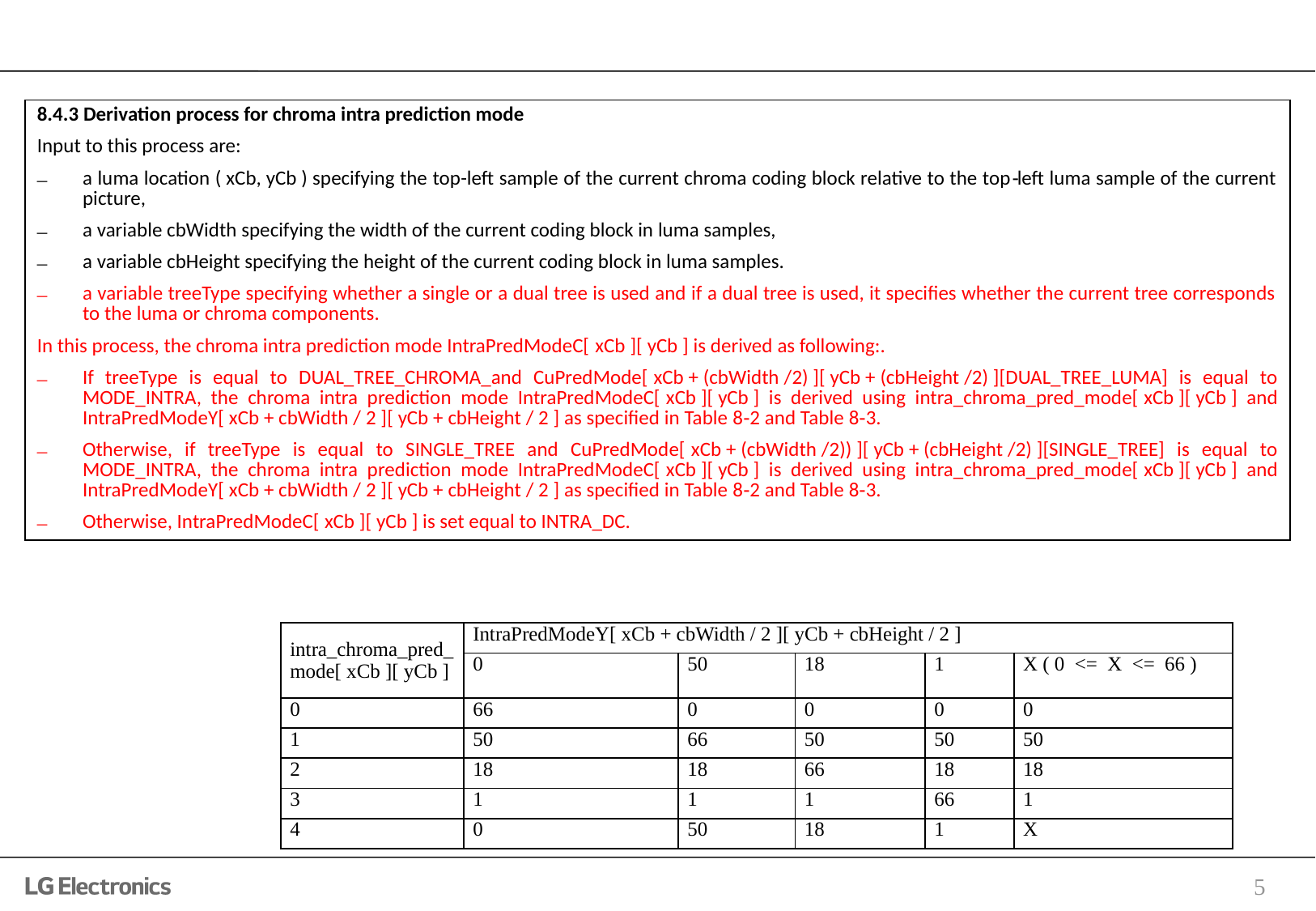

#
| 8.4.3 Derivation process for chroma intra prediction mode Input to this process are: a luma location ( xCb, yCb ) specifying the top-left sample of the current chroma coding block relative to the top‑left luma sample of the current picture, a variable cbWidth specifying the width of the current coding block in luma samples, a variable cbHeight specifying the height of the current coding block in luma samples. a variable treeType specifying whether a single or a dual tree is used and if a dual tree is used, it specifies whether the current tree corresponds to the luma or chroma components. In this process, the chroma intra prediction mode IntraPredModeC[ xCb ][ yCb ] is derived as following:. If treeType is equal to DUAL\_TREE\_CHROMA\_and CuPredMode[ xCb + (cbWidth /2) ][ yCb + (cbHeight /2) ][DUAL\_TREE\_LUMA] is equal to MODE\_INTRA, the chroma intra prediction mode IntraPredModeC[ xCb ][ yCb ] is derived using intra\_chroma\_pred\_mode[ xCb ][ yCb ] and IntraPredModeY[ xCb + cbWidth / 2 ][ yCb + cbHeight / 2 ] as specified in Table 8‑2 and Table 8‑3. Otherwise, if treeType is equal to SINGLE\_TREE and CuPredMode[ xCb + (cbWidth /2)) ][ yCb + (cbHeight /2) ][SINGLE\_TREE] is equal to MODE\_INTRA, the chroma intra prediction mode IntraPredModeC[ xCb ][ yCb ] is derived using intra\_chroma\_pred\_mode[ xCb ][ yCb ] and IntraPredModeY[ xCb + cbWidth / 2 ][ yCb + cbHeight / 2 ] as specified in Table 8‑2 and Table 8‑3. Otherwise, IntraPredModeC[ xCb ][ yCb ] is set equal to INTRA\_DC. |
| --- |
| intra\_chroma\_pred\_mode[ xCb ][ yCb ] | IntraPredModeY[ xCb + cbWidth / 2 ][ yCb + cbHeight / 2 ] |  |  |  |  |
| --- | --- | --- | --- | --- | --- |
|  | 0 | 50 | 18 | 1 | X ( 0  <=  X  <=  66 ) |
| 0 | 66 | 0 | 0 | 0 | 0 |
| 1 | 50 | 66 | 50 | 50 | 50 |
| 2 | 18 | 18 | 66 | 18 | 18 |
| 3 | 1 | 1 | 1 | 66 | 1 |
| 4 | 0 | 50 | 18 | 1 | X |
5